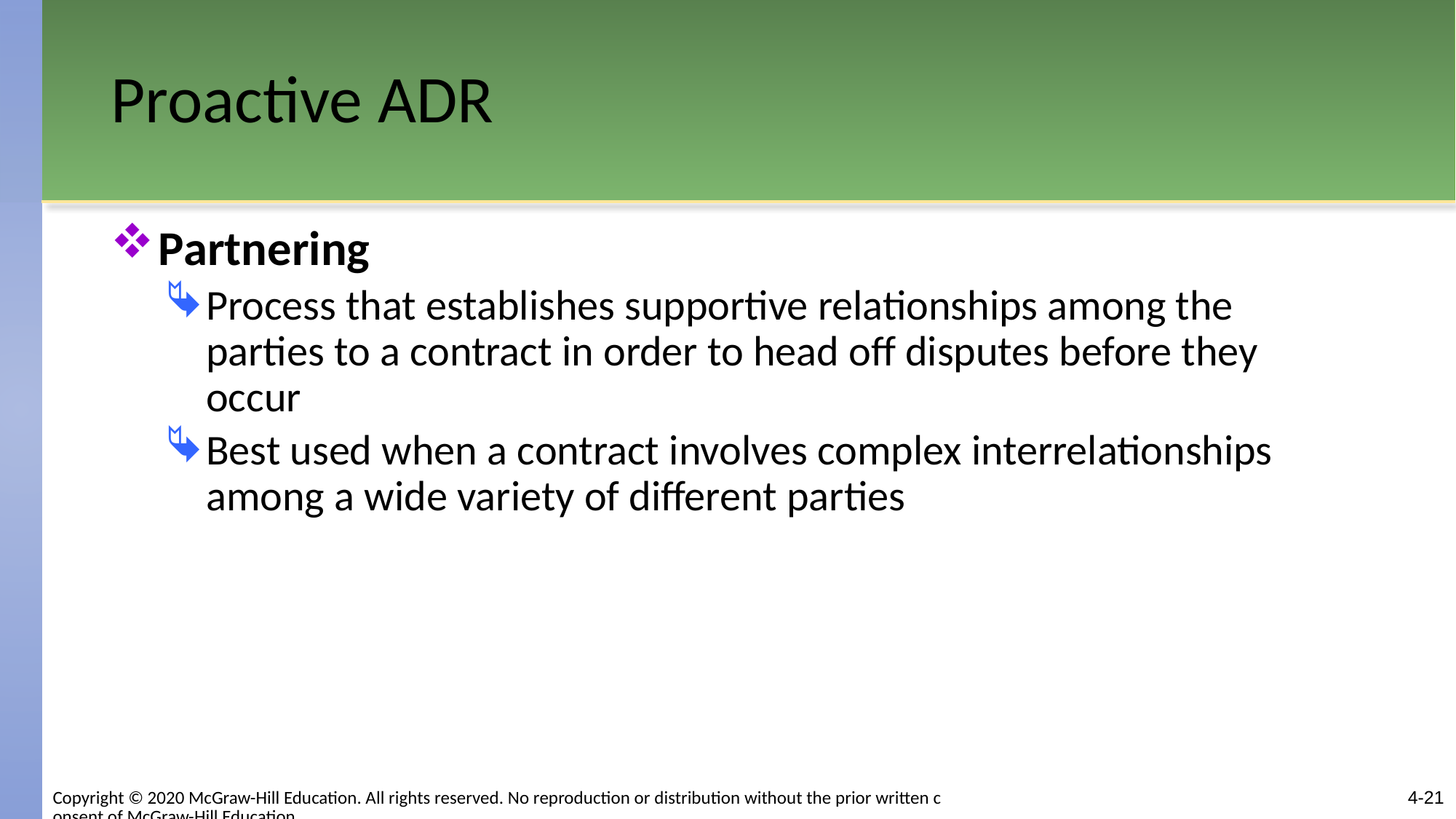

# Proactive ADR
Partnering
Process that establishes supportive relationships among the parties to a contract in order to head off disputes before they occur
Best used when a contract involves complex interrelationships among a wide variety of different parties
4-21
Copyright © 2020 McGraw-Hill Education. All rights reserved. No reproduction or distribution without the prior written consent of McGraw-Hill Education.